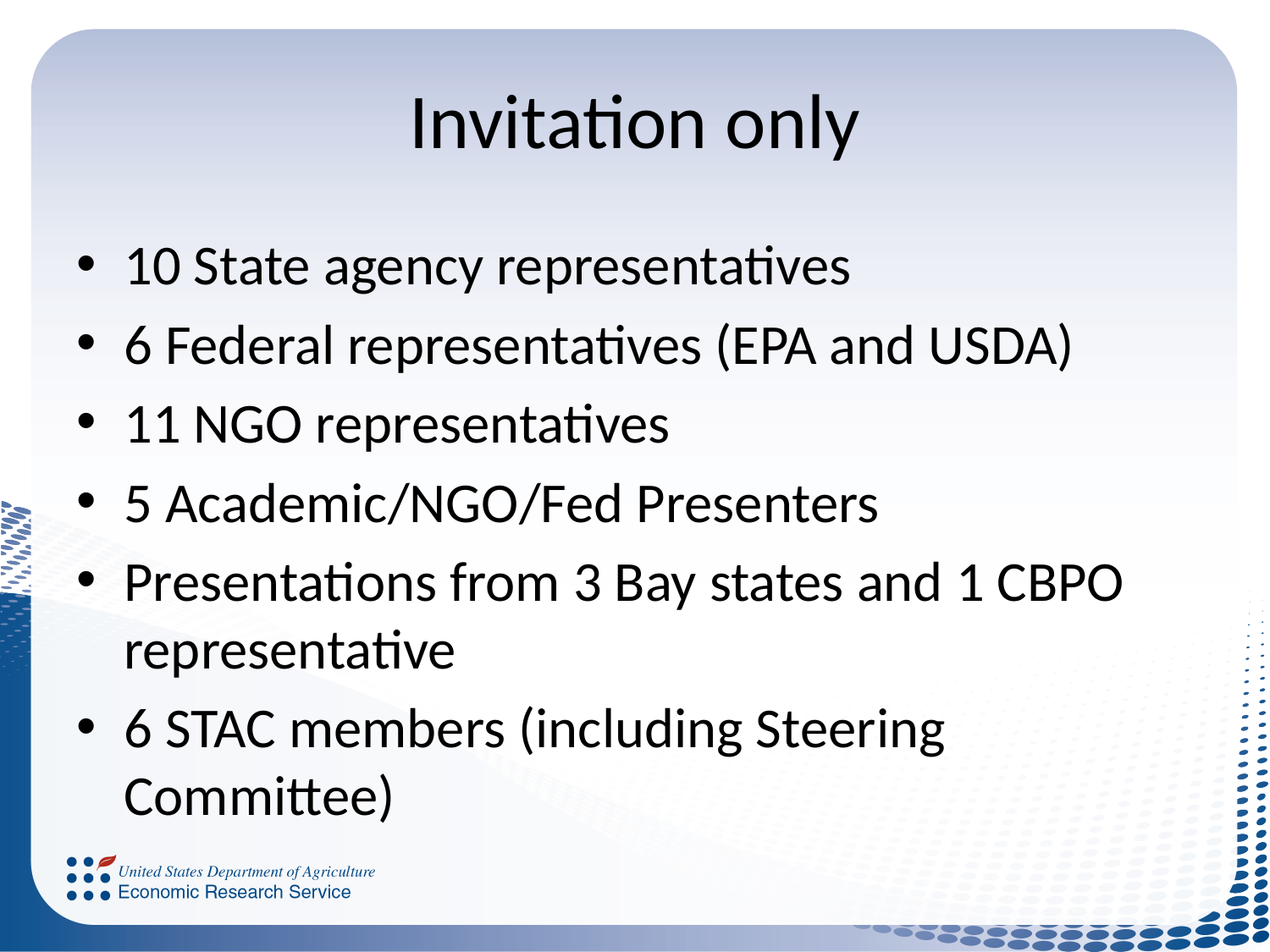

# Invitation only
10 State agency representatives
6 Federal representatives (EPA and USDA)
11 NGO representatives
5 Academic/NGO/Fed Presenters
Presentations from 3 Bay states and 1 CBPO representative
6 STAC members (including Steering Committee)